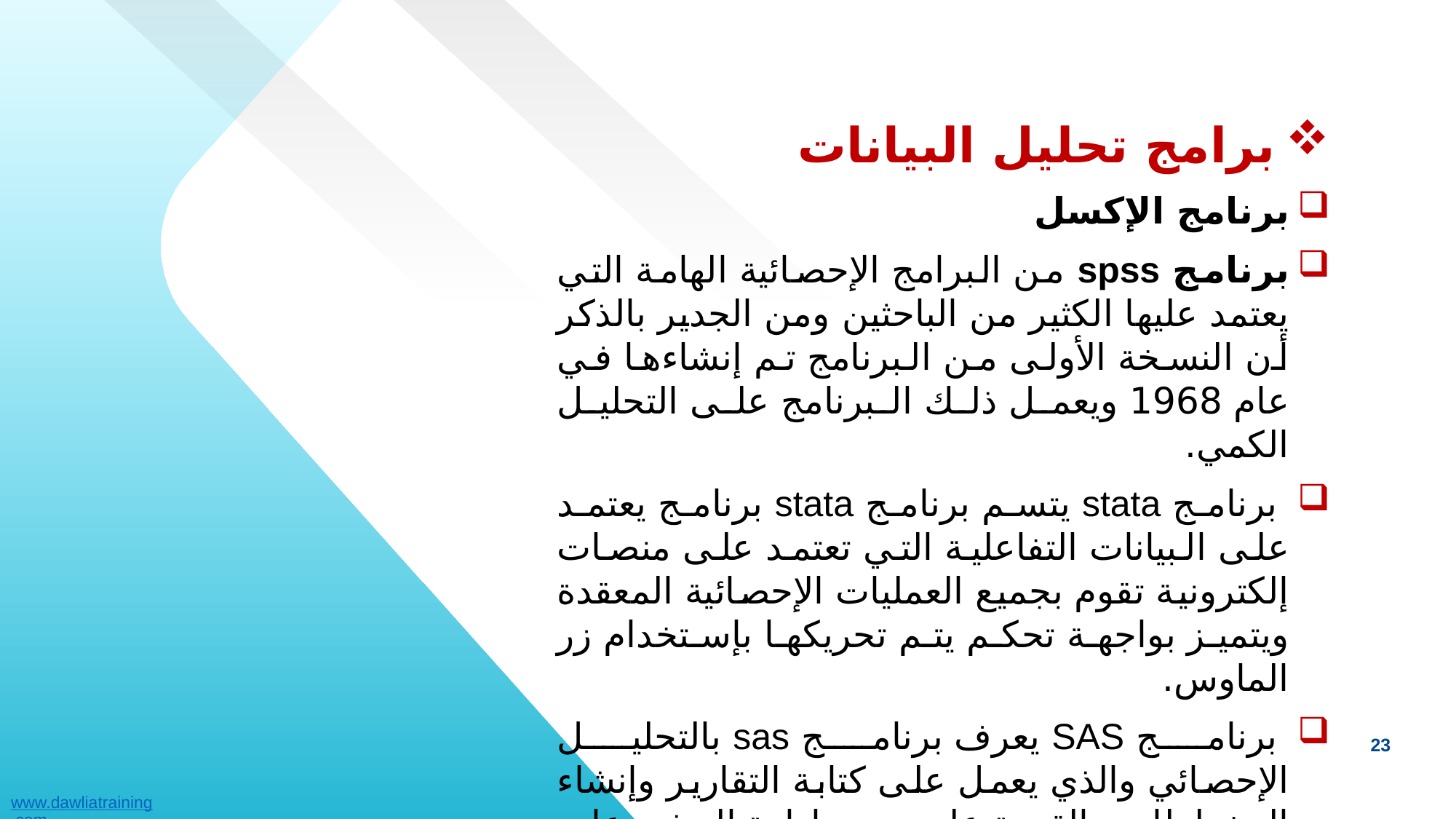

برامج تحليل البيانات
برنامج الإكسل
برنامج spss من البرامج الإحصائية الهامة التي يعتمد عليها الكثير من الباحثين ومن الجدير بالذكر أن النسخة الأولى من البرنامج تم إنشاءها في عام 1968 ويعمل ذلك البرنامج على التحليل الكمي.
 برنامج stata يتسم برنامج stata برنامج يعتمد على البيانات التفاعلية التي تعتمد على منصات إلكترونية تقوم بجميع العمليات الإحصائية المعقدة ويتميز بواجهة تحكم يتم تحريكها بإستخدام زر الماوس.
 برنامج SAS يعرف برنامج sas بالتحليل الإحصائي والذي يعمل على كتابة التقارير وإنشاء المخططات والقدرة على إدارة المشروعات والأشياء من خلالة.
www.dawliatraining.com